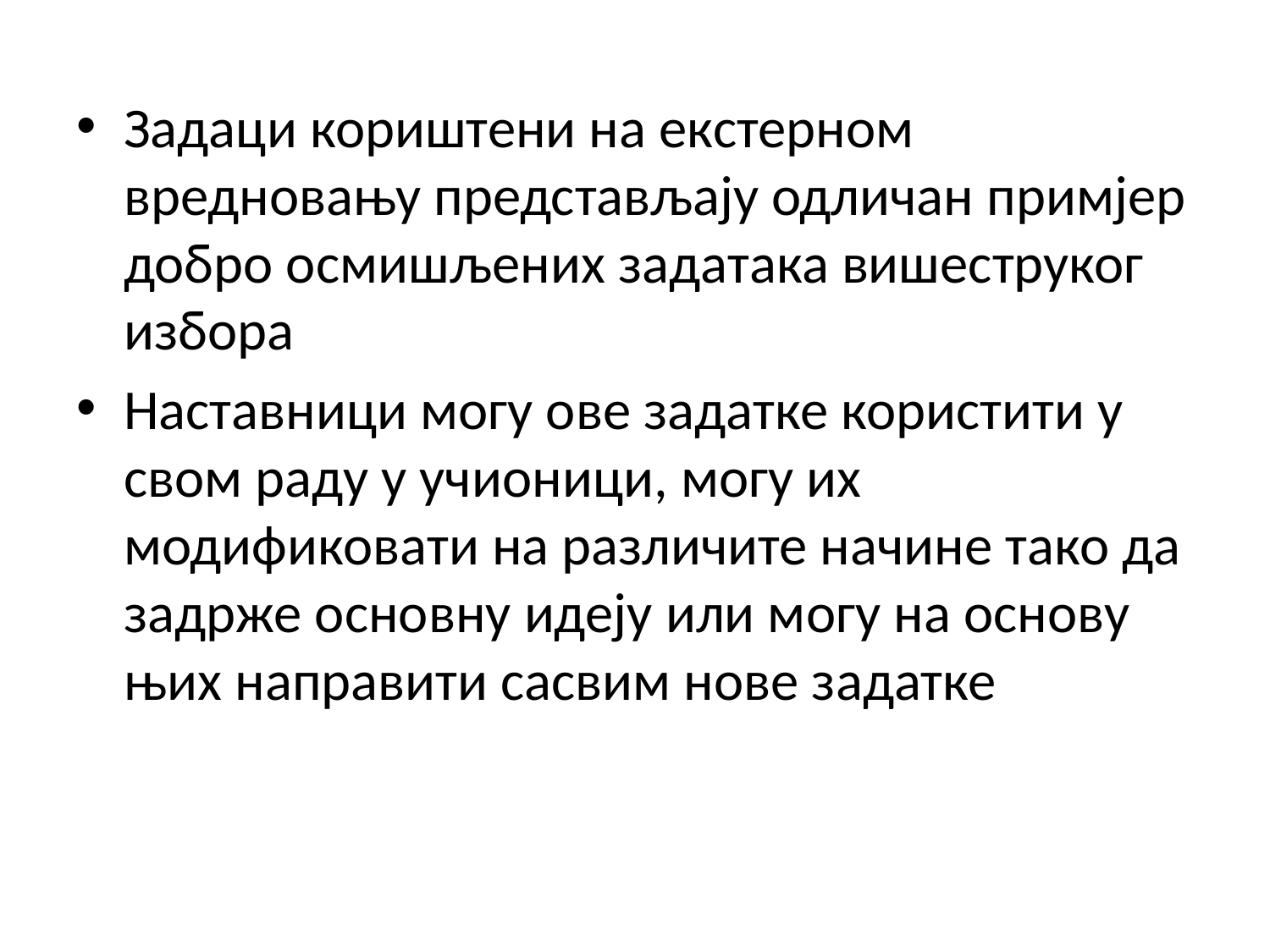

Задаци кориштени на екстерном вредновању представљају одличан примјер добро осмишљених задатака вишеструког избора
Наставници могу ове задатке користити у свом раду у учионици, могу их модификовати на различите начине тако да задрже основну идеју или могу на основу њих направити сасвим нове задатке